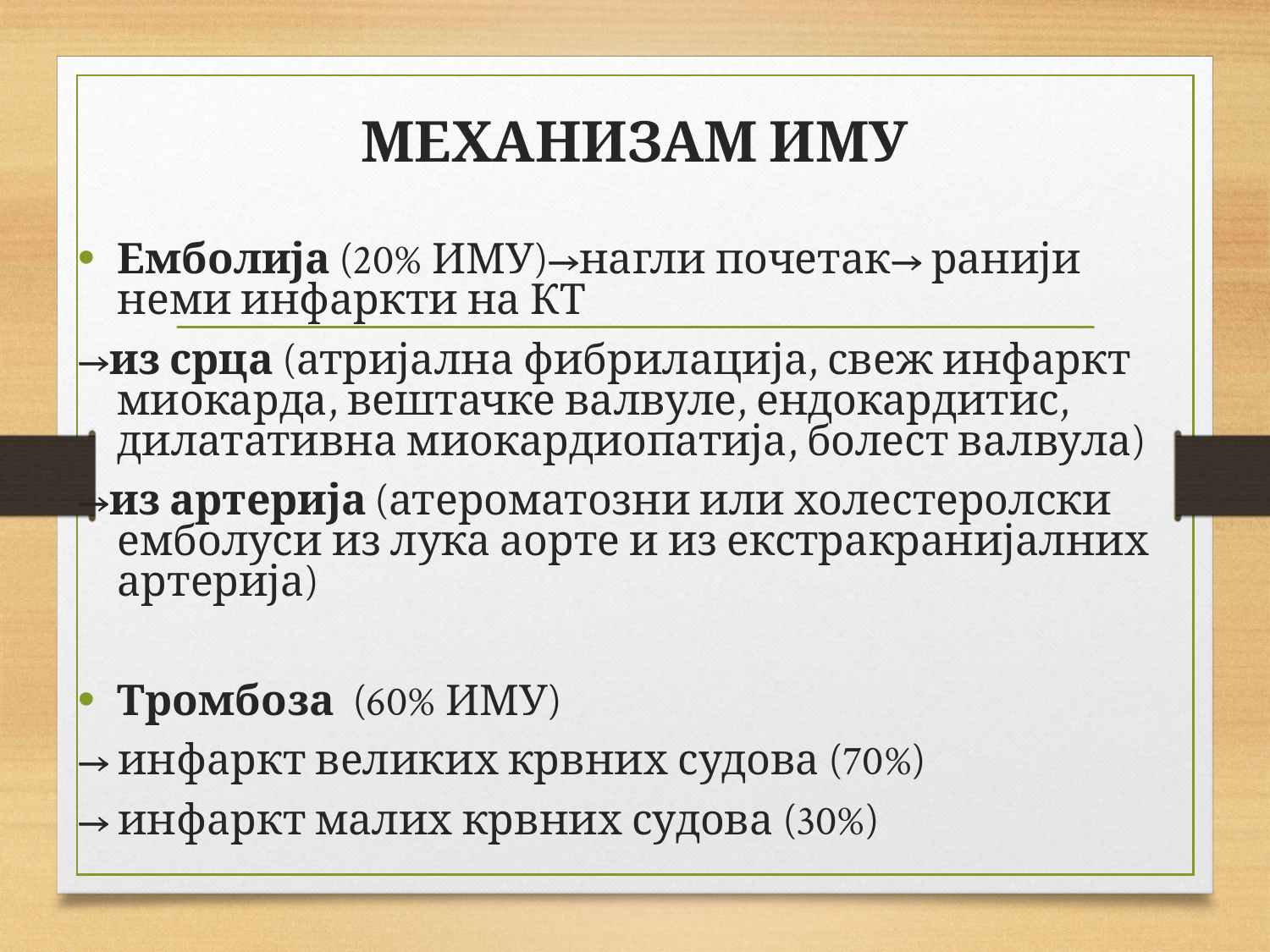

# МЕХАНИЗАМ ИМУ

Емболија (20% ИМУ)→нагли почетак→ ранији неми инфаркти на КТ
→из срца (атријална фибрилација, свеж инфаркт миокарда, вештачке валвуле, ендокардитис, дилатативна миокардиопатија, болест валвула)
→из артерија (атероматозни или холестеролски емболуси из лука аорте и из екстракранијалних артерија)

Тромбоза  (60% ИМУ)
→ инфаркт великих крвних судова (70%)
→ инфаркт малих крвних судова (30%)